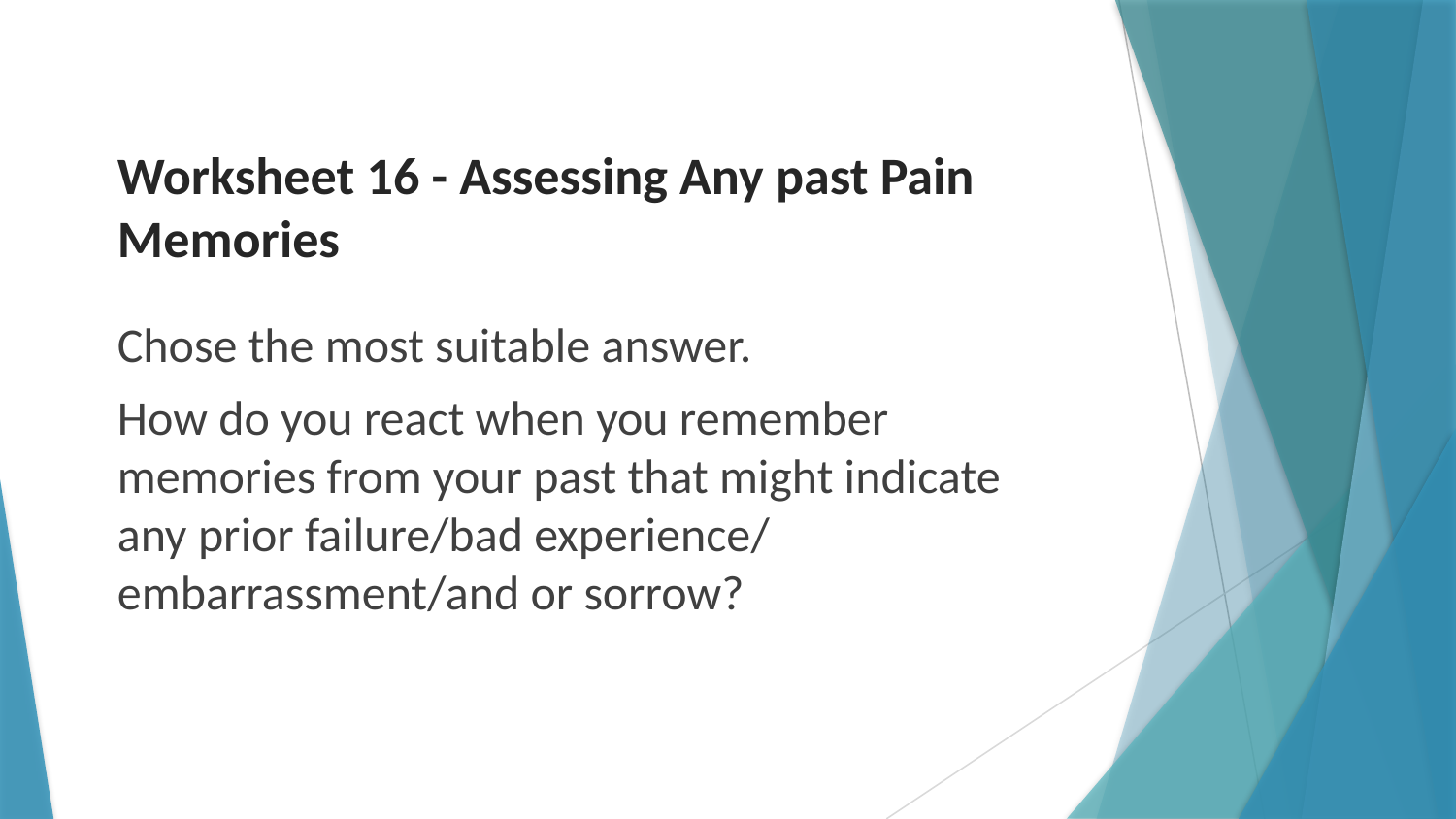

# Worksheet 16 - Assessing Any past Pain Memories
Chose the most suitable answer.
How do you react when you remember memories from your past that might indicate any prior failure/bad experience/ embarrassment/and or sorrow?